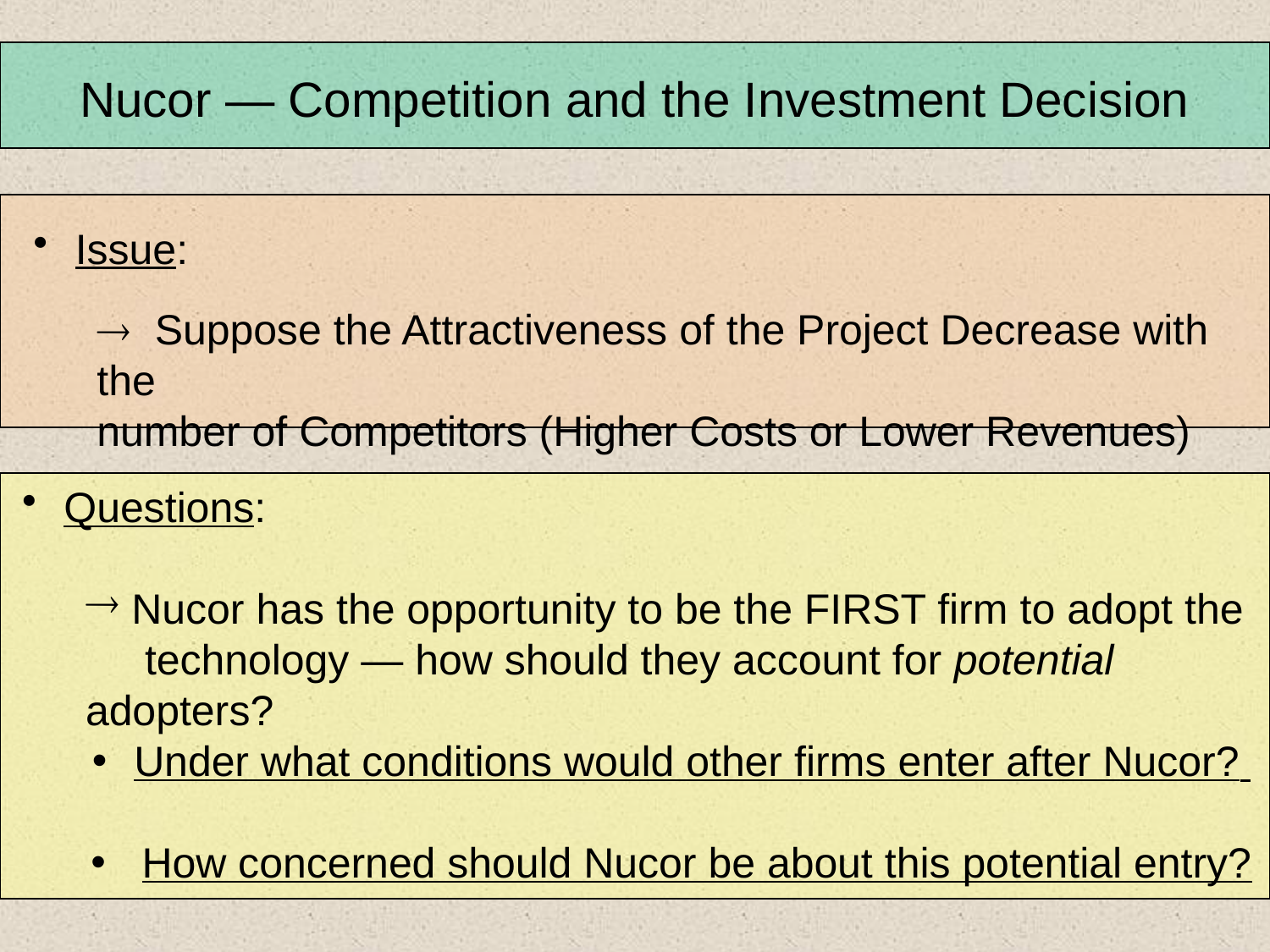

Nucor — Competition and the Investment Decision

 Issue:

→  Suppose the Attractiveness of the Project Decrease with the
number of Competitors (Higher Costs or Lower Revenues)

 Questions:

 Nucor has the opportunity to be the FIRST firm to adopt the
     technology — how should they account for potential adopters?
 Under what conditions would other firms enter after Nucor?

  How concerned should Nucor be about this potential entry?